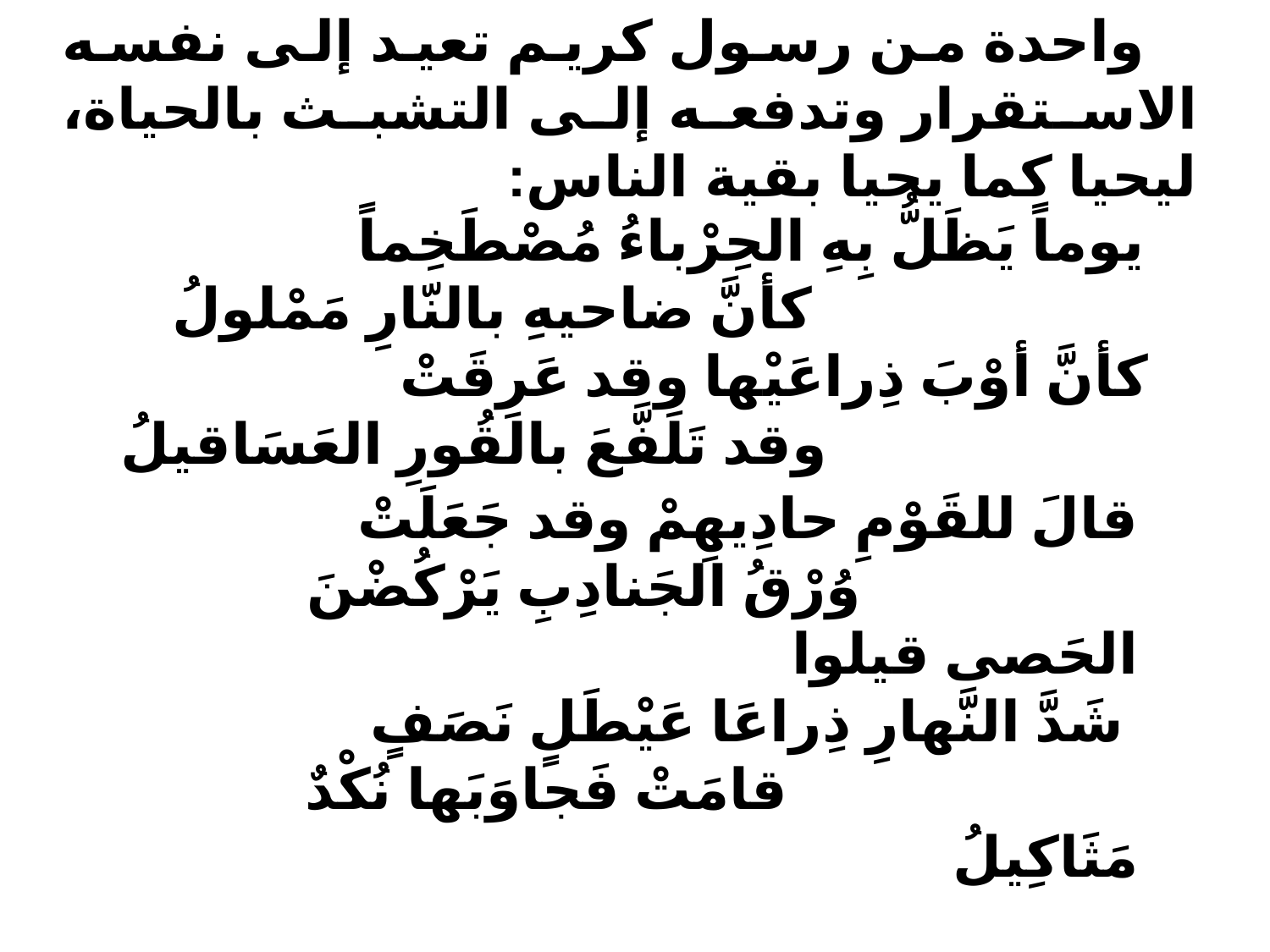

واحدة من رسول كريم تعيد إلى نفسه الاستقرار وتدفعه إلى التشبث بالحياة، ليحيا كما يحيا بقية الناس:

يوماً يَظَلُّ بِهِ الحِرْباءُ مُصْطَخِماً 
                       كأنَّ ضاحيهِ بالنّارِ مَمْلولُ
كأنَّ أوْبَ ذِراعَيْها وقد عَرِقَتْ 
                      وقد تَلَفَّعَ بالقُورِ العَسَاقيلُ
قالَ للقَوْمِ حادِيهِمْ وقد جَعَلَتْ
                   وُرْقُ الجَنادِبِ يَرْكُضْنَ الحَصى قيلوا
 شَدَّ النَّهارِ ذِراعَا عَيْطَلٍ نَصَفٍ
                        قامَتْ فَجاوَبَها نُكْدٌ مَثَاكِيلُ